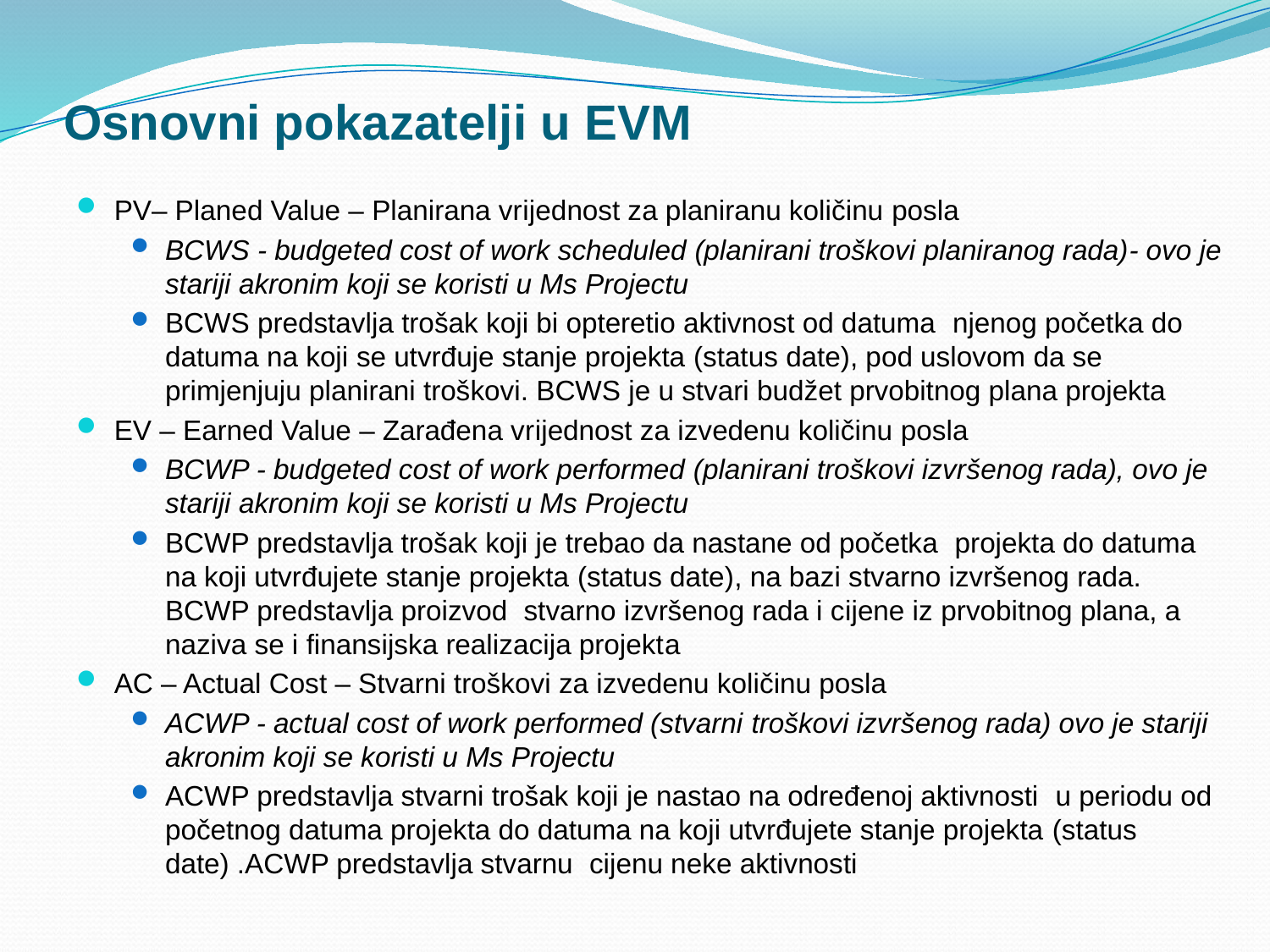

# Osnovni pokazatelji u EVM
PV– Planed Value – Planirana vrijednost za planiranu količinu posla
BCWS - budgeted cost of work scheduled (planirani troškovi planiranog rada)- ovo je stariji akronim koji se koristi u Ms Projectu
BCWS predstavlja trošak koji bi opteretio aktivnost od datuma  njenog početka do datuma na koji se utvrđuje stanje projekta (status date), pod uslovom da se primjenjuju planirani troškovi. BCWS je u stvari budžet prvobitnog plana projekta
EV – Earned Value – Zarađena vrijednost za izvedenu količinu posla
BCWP - budgeted cost of work performed (planirani troškovi izvršenog rada), ovo je stariji akronim koji se koristi u Ms Projectu
BCWP predstavlja trošak koji je trebao da nastane od početka  projekta do datuma na koji utvrđujete stanje projekta (status date), na bazi stvarno izvršenog rada. BCWP predstavlja proizvod  stvarno izvršenog rada i cijene iz prvobitnog plana, a naziva se i finansijska realizacija projekta
AC – Actual Cost – Stvarni troškovi za izvedenu količinu posla
ACWP - actual cost of work performed (stvarni troškovi izvršenog rada) ovo je stariji akronim koji se koristi u Ms Projectu
ACWP predstavlja stvarni trošak koji je nastao na određenoj aktivnosti  u periodu od početnog datuma projekta do datuma na koji utvrđujete stanje projekta (status date) .ACWP predstavlja stvarnu  cijenu neke aktivnosti